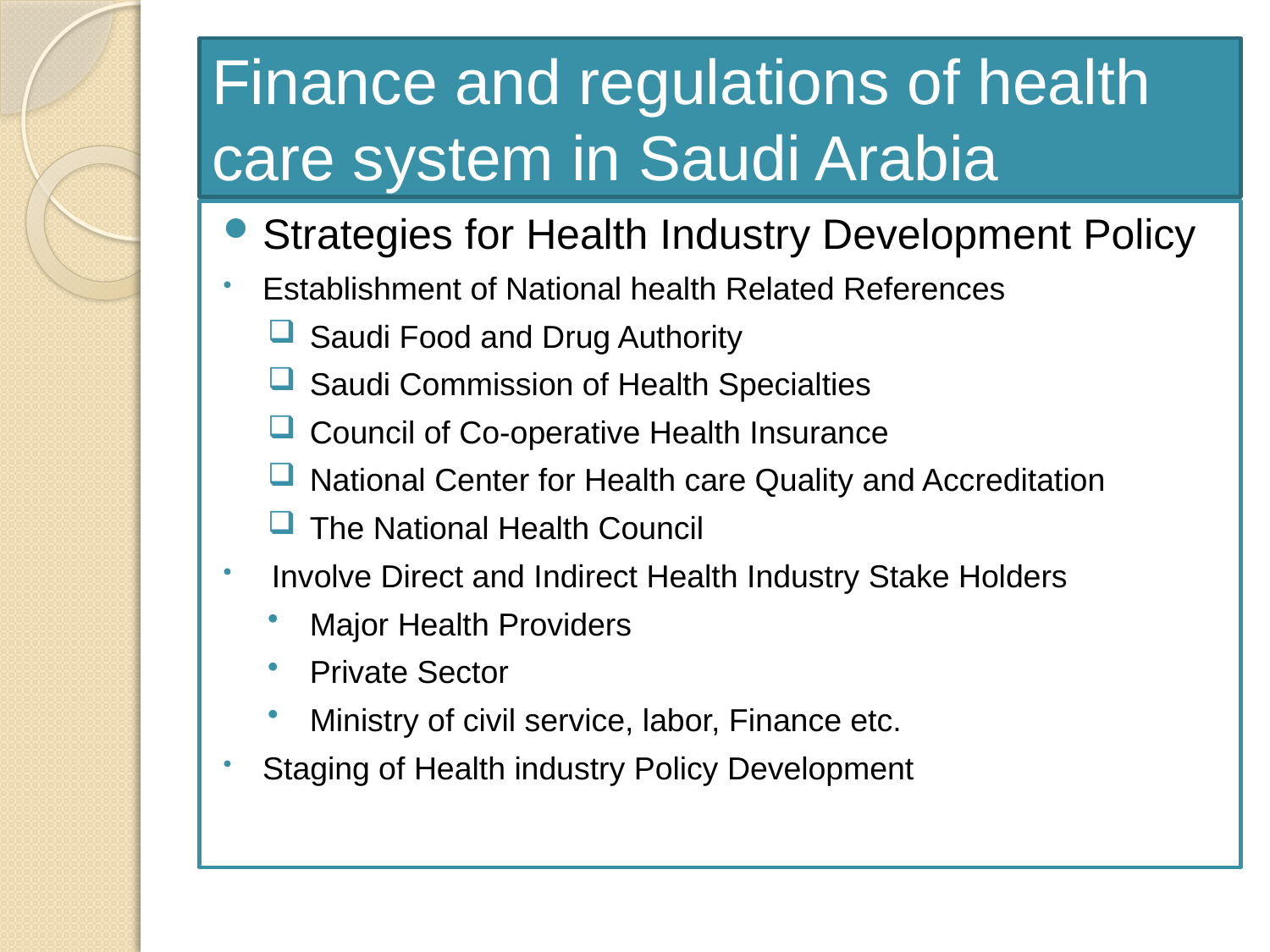

# Finance and regulations of health care system in Saudi Arabia
Strategies for Health Industry Development Policy
Establishment of National health Related References
 Saudi Food and Drug Authority
 Saudi Commission of Health Specialties
 Council of Co-operative Health Insurance
 National Center for Health care Quality and Accreditation
 The National Health Council
 Involve Direct and Indirect Health Industry Stake Holders
 Major Health Providers
 Private Sector
 Ministry of civil service, labor, Finance etc.
Staging of Health industry Policy Development